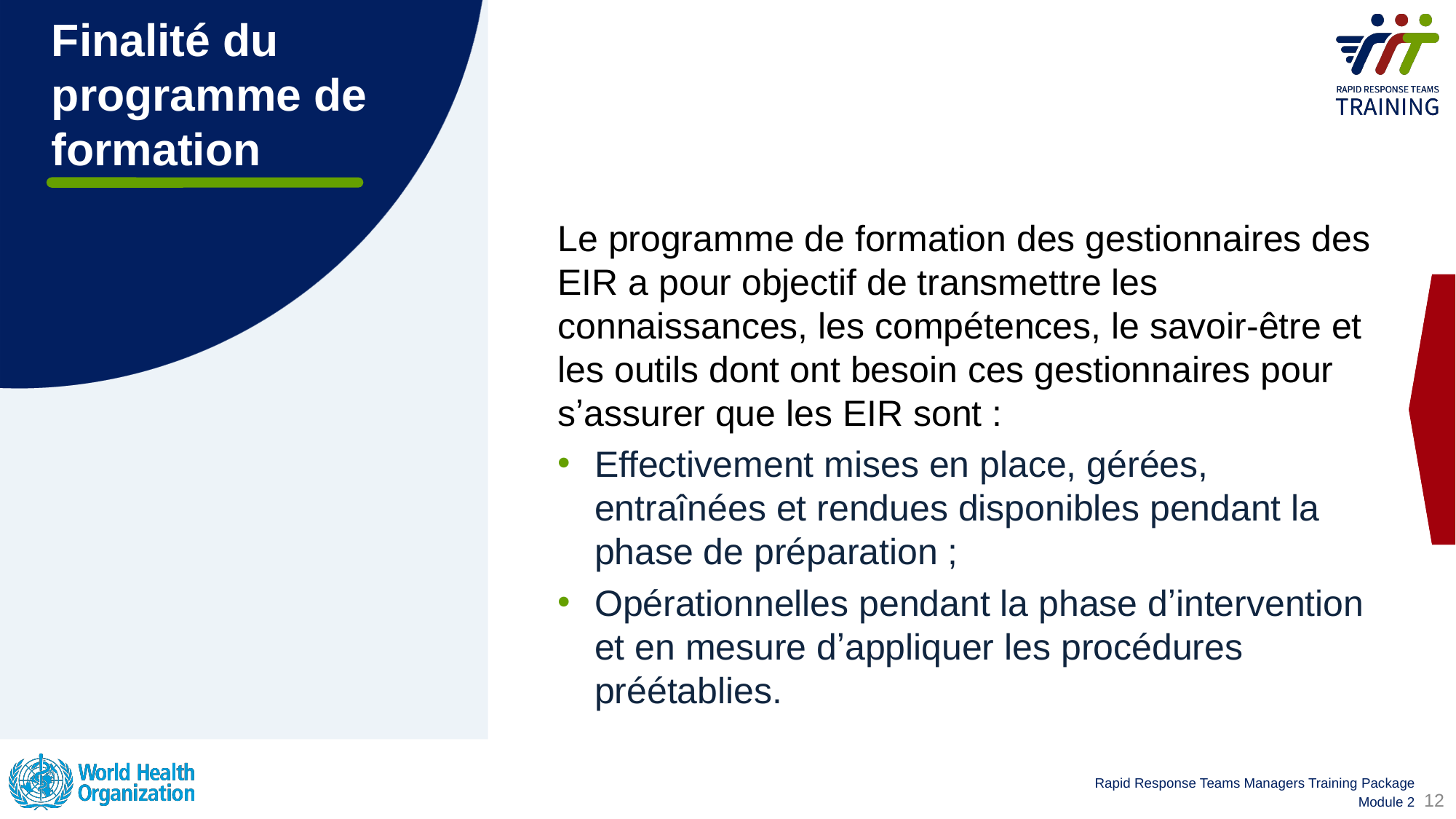

Finalité du programme de formation
Le programme de formation des gestionnaires des EIR a pour objectif de transmettre les connaissances, les compétences, le savoir-être et les outils dont ont besoin ces gestionnaires pour sʼassurer que les EIR sont :
Effectivement mises en place, gérées, entraînées et rendues disponibles pendant la phase de préparation ;
Opérationnelles pendant la phase dʼintervention et en mesure dʼappliquer les procédures préétablies.

12